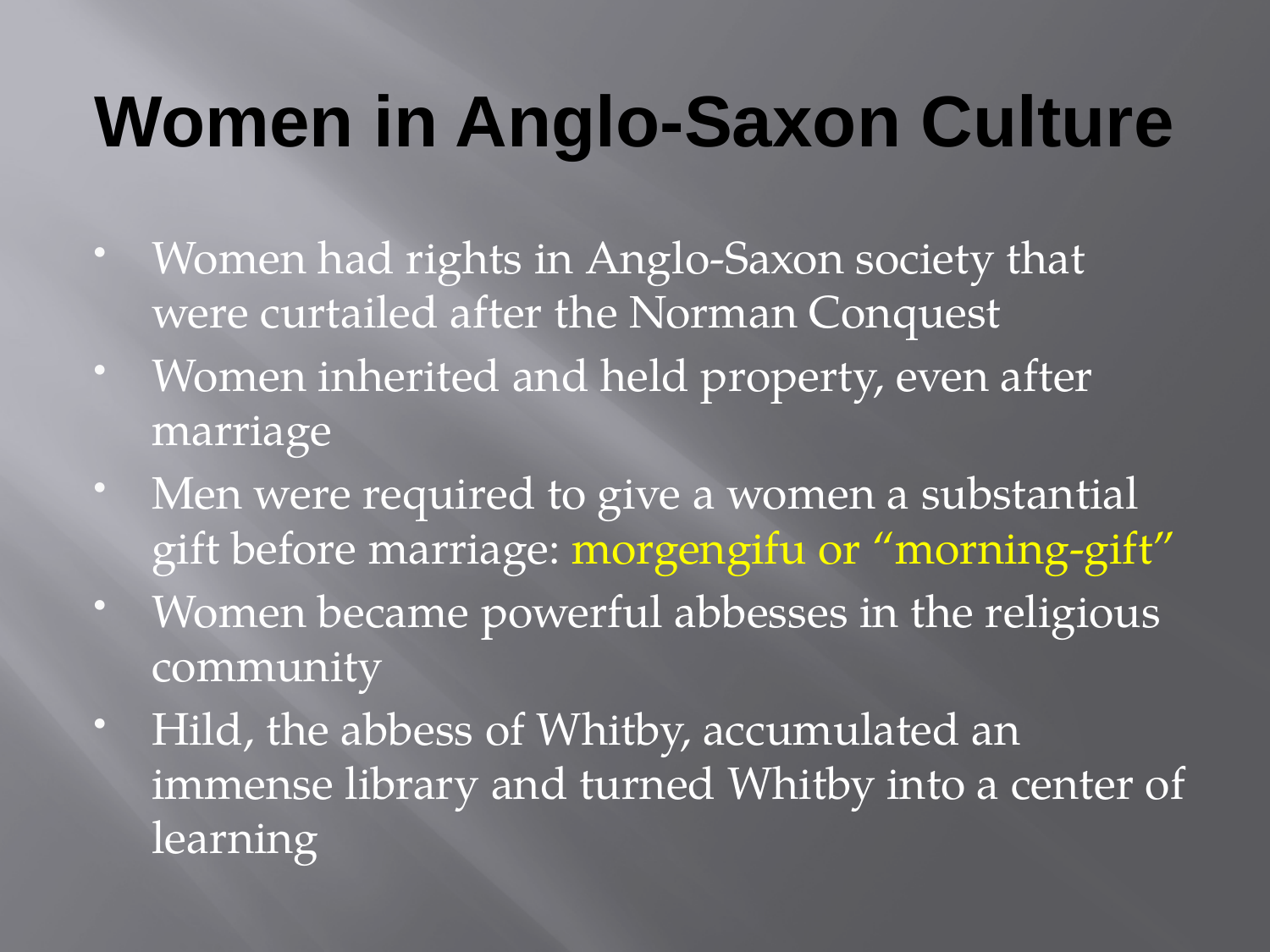

# Women in Anglo-Saxon Culture
Women had rights in Anglo-Saxon society that were curtailed after the Norman Conquest
Women inherited and held property, even after marriage
Men were required to give a women a substantial gift before marriage: morgengifu or “morning-gift”
Women became powerful abbesses in the religious community
Hild, the abbess of Whitby, accumulated an immense library and turned Whitby into a center of learning